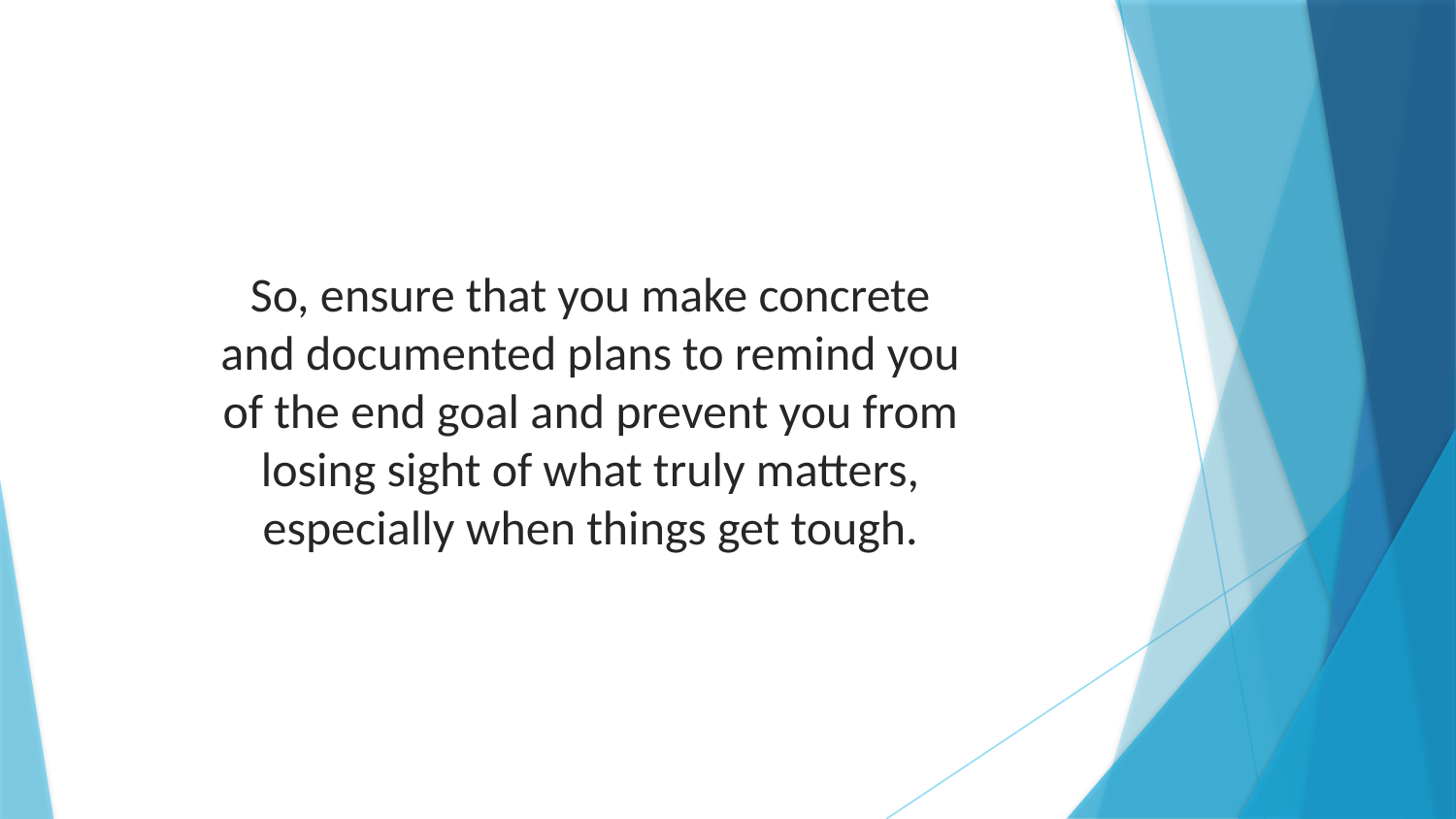

So, ensure that you make concrete and documented plans to remind you of the end goal and prevent you from losing sight of what truly matters, especially when things get tough.